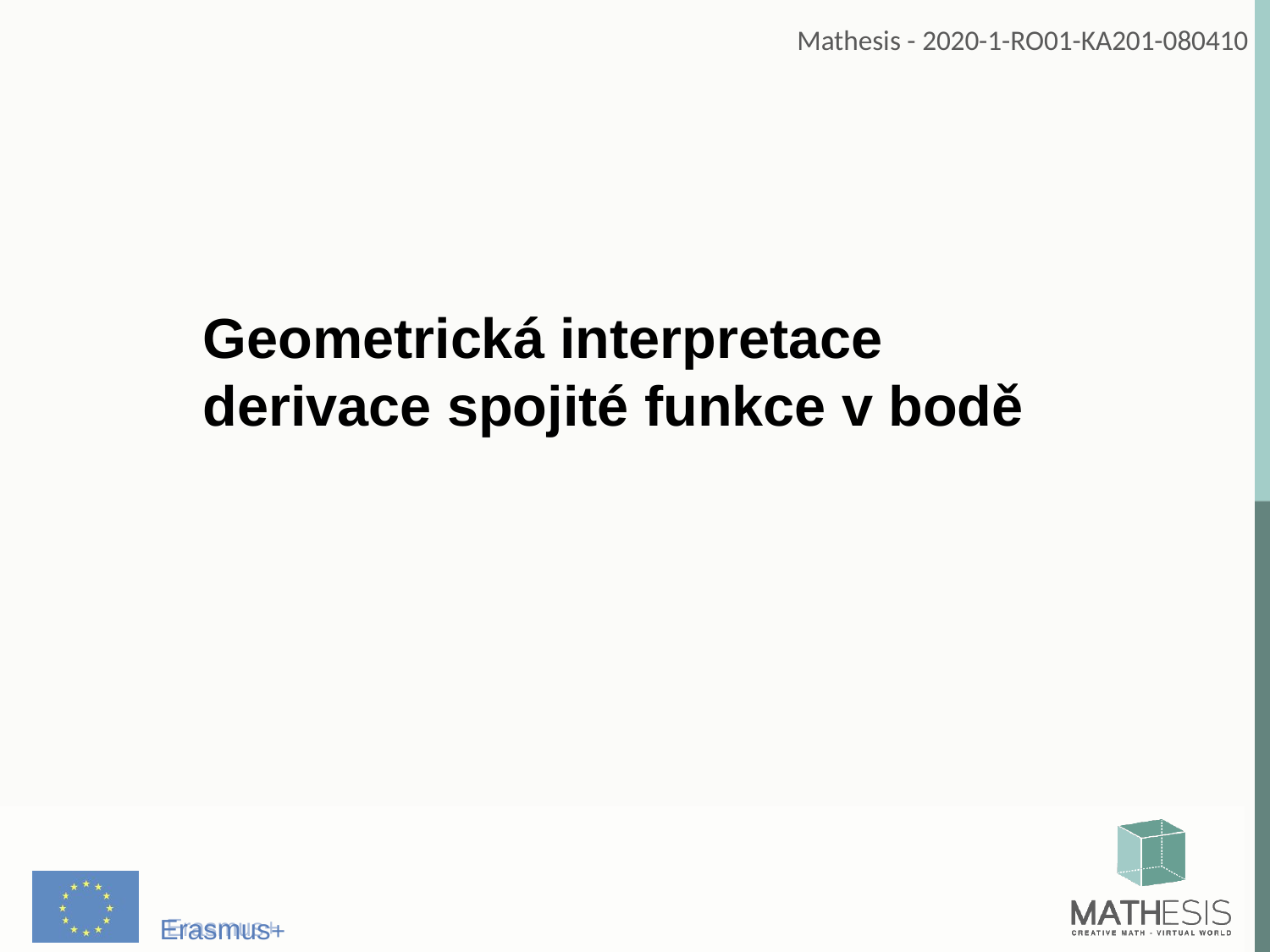

Geometrická interpretace derivace spojité funkce v bodě